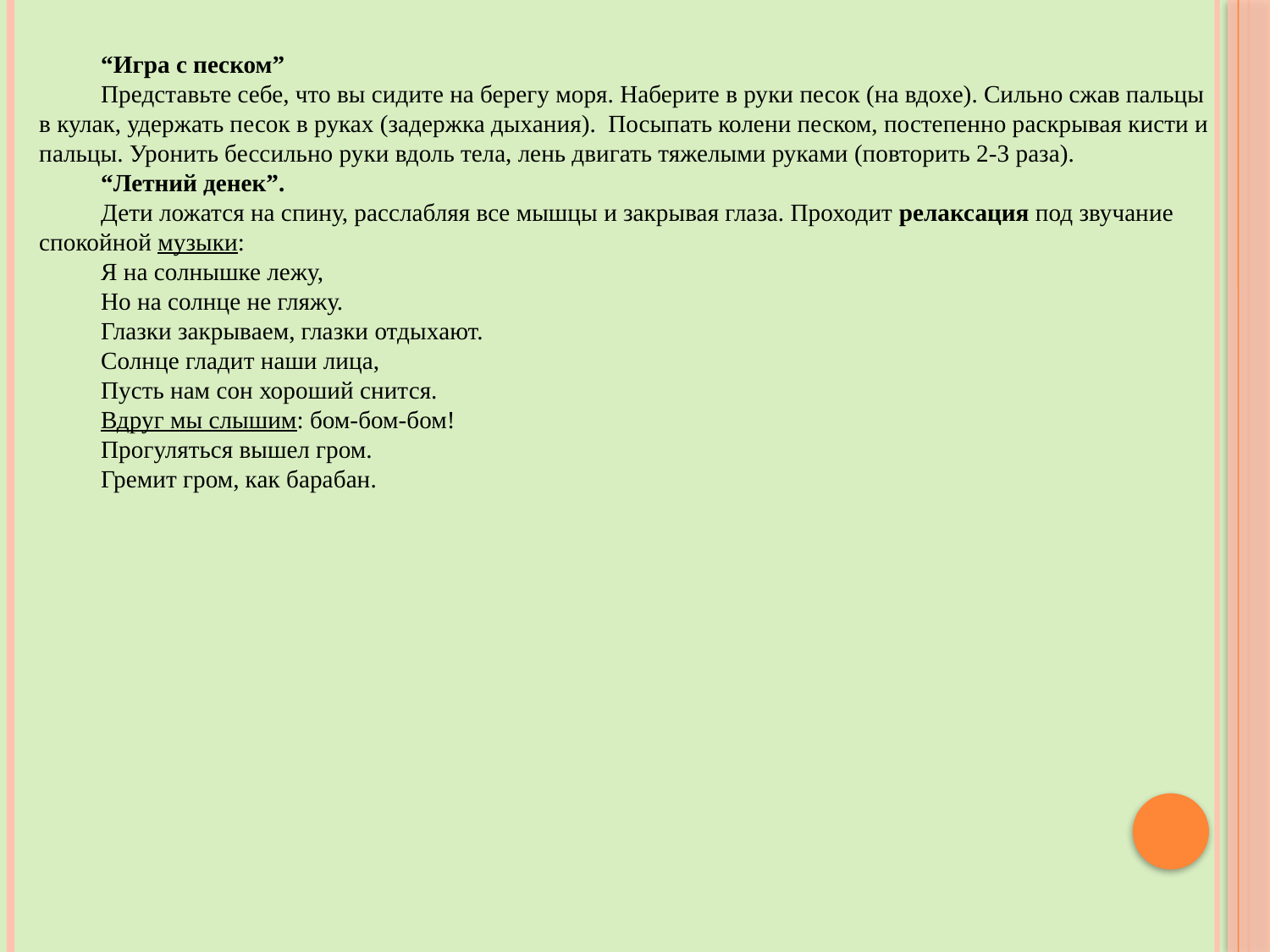

“Игра с песком”
Представьте себе, что вы сидите на берегу моря. Наберите в руки песок (на вдохе). Сильно сжав пальцы в кулак, удержать песок в руках (задержка дыхания).  Посыпать колени песком, постепенно раскрывая кисти и пальцы. Уронить бессильно руки вдоль тела, лень двигать тяжелыми руками (повторить 2-3 раза).
“Летний денек”.
Дети ложатся на спину, расслабляя все мышцы и закрывая глаза. Проходит релаксация под звучание спокойной музыки:
Я на солнышке лежу,
Но на солнце не гляжу.
Глазки закрываем, глазки отдыхают.
Солнце гладит наши лица,
Пусть нам сон хороший снится.
Вдруг мы слышим: бом-бом-бом!
Прогуляться вышел гром.
Гремит гром, как барабан.